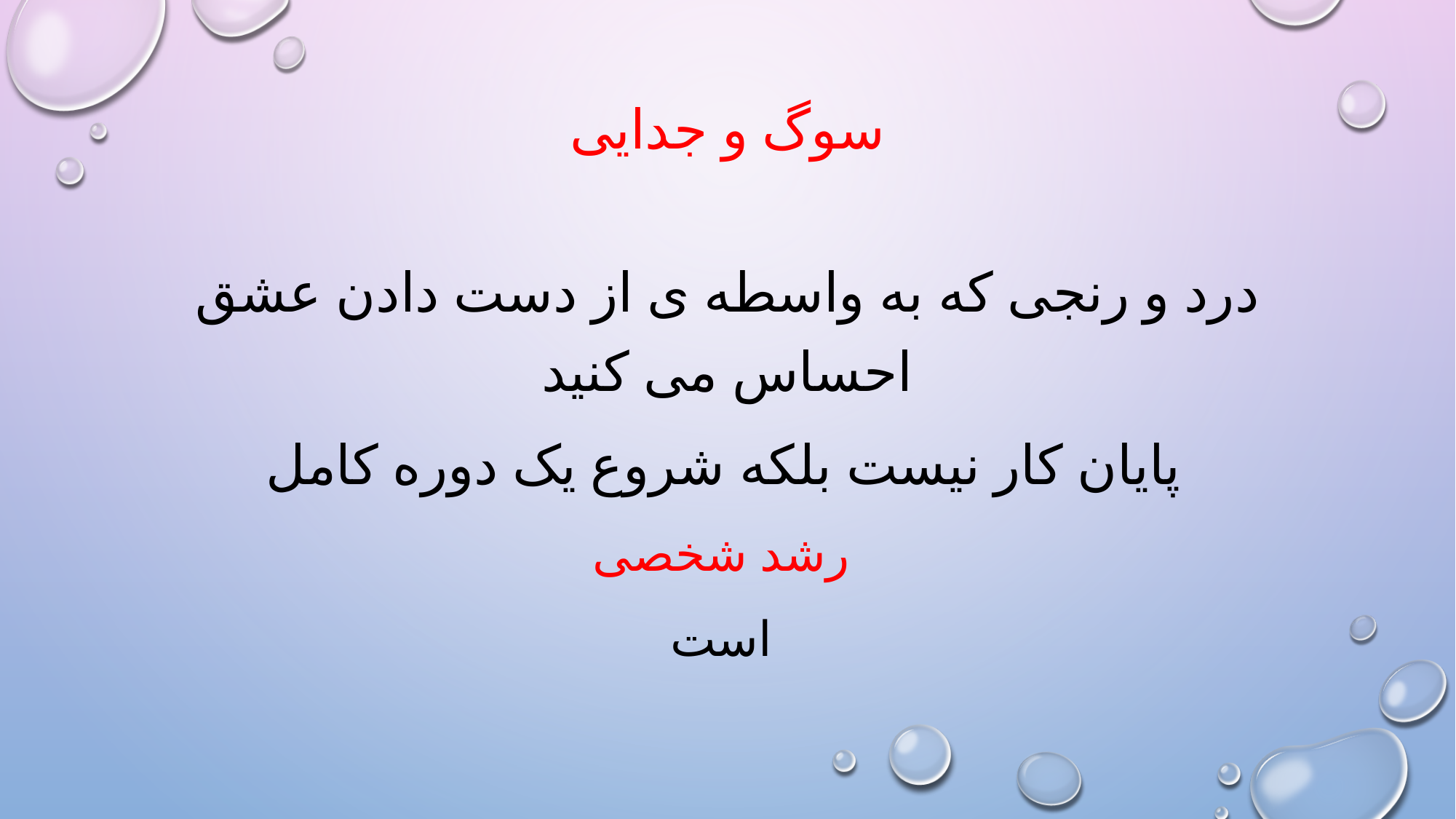

# سوگ و جدایی
درد و رنجی که به واسطه ی از دست دادن عشق احساس می کنید
پایان کار نیست بلکه شروع یک دوره کامل
رشد شخصی
است